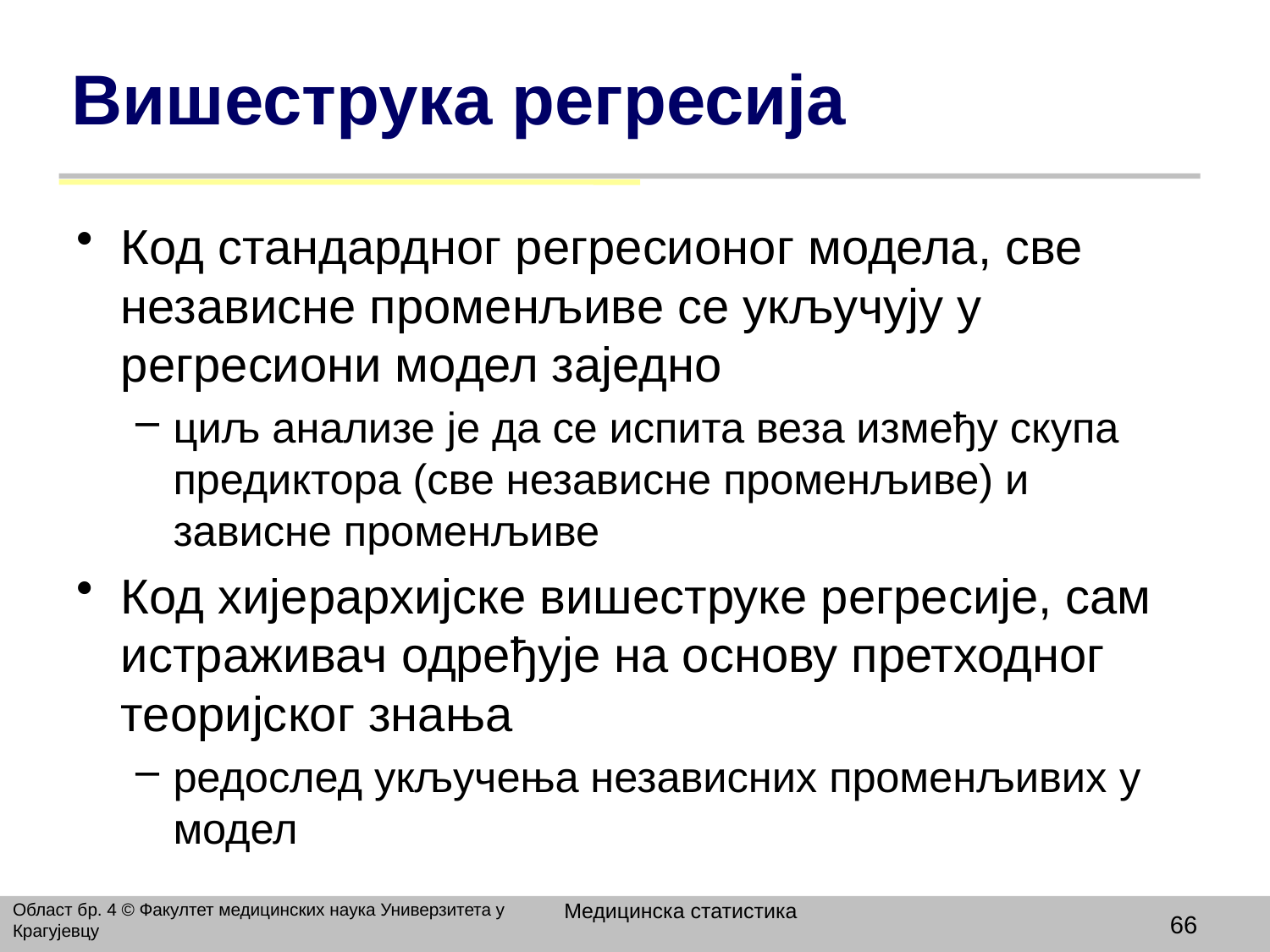

# Вишеструка регресија
Код стандардног регресионог модела, све независне променљиве се укључују у регресиони модел заједно
циљ анализе је да се испита веза између скупа предиктора (све независне променљиве) и зависне променљиве
Код хијерархијске вишеструке регресије, сам истраживач одређује на основу претходног теоријског знања
редослед укључења независних променљивих у модел

Медицинска статистика
Област бр. 4 © Факултет медицинских наука Универзитета у Крагујевцу
66